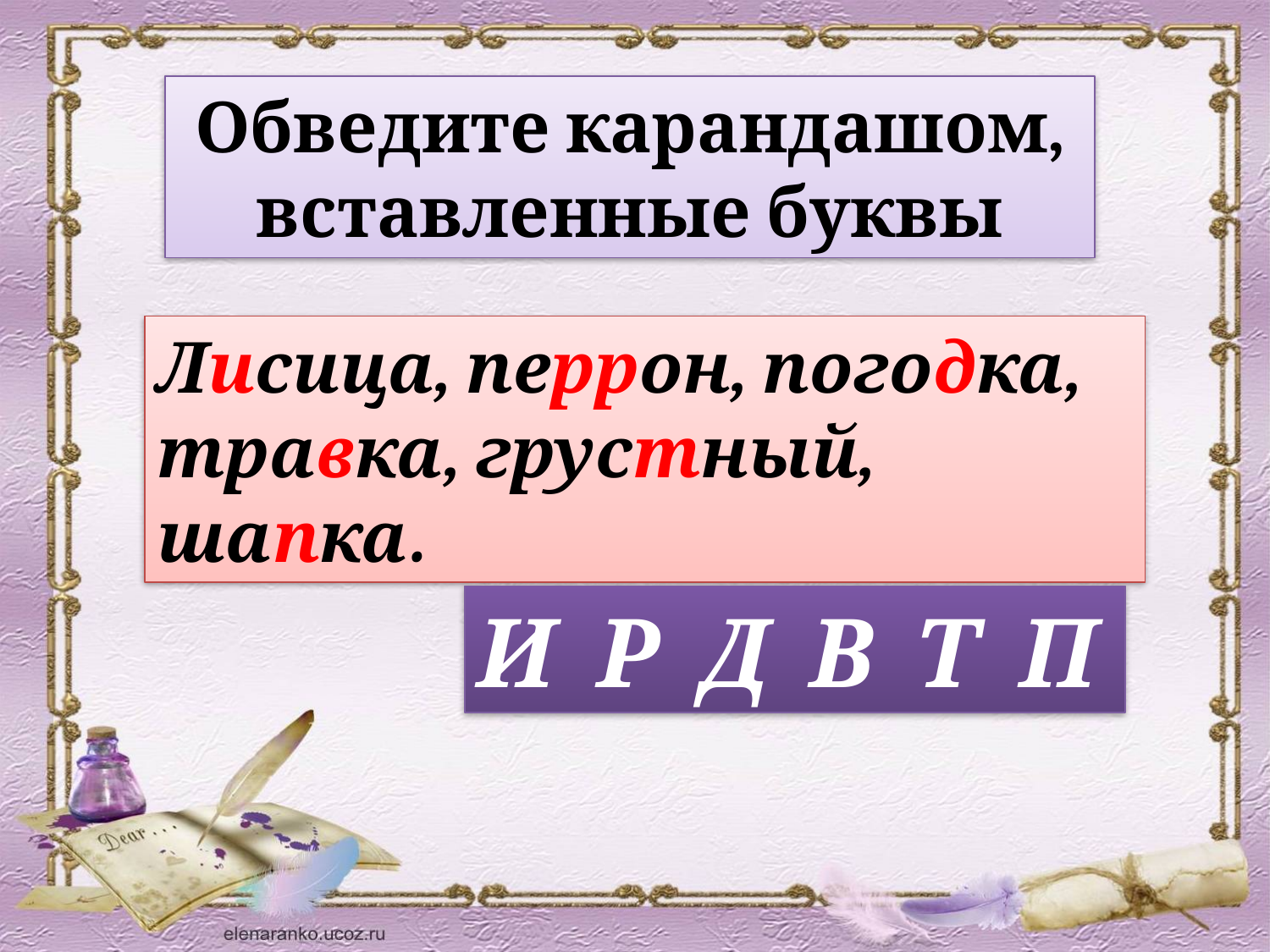

Обведите карандашом, вставленные буквы
Лисица, перрон, погодка, травка, грустный, шапка.
И  Р  Д  В  Т  П